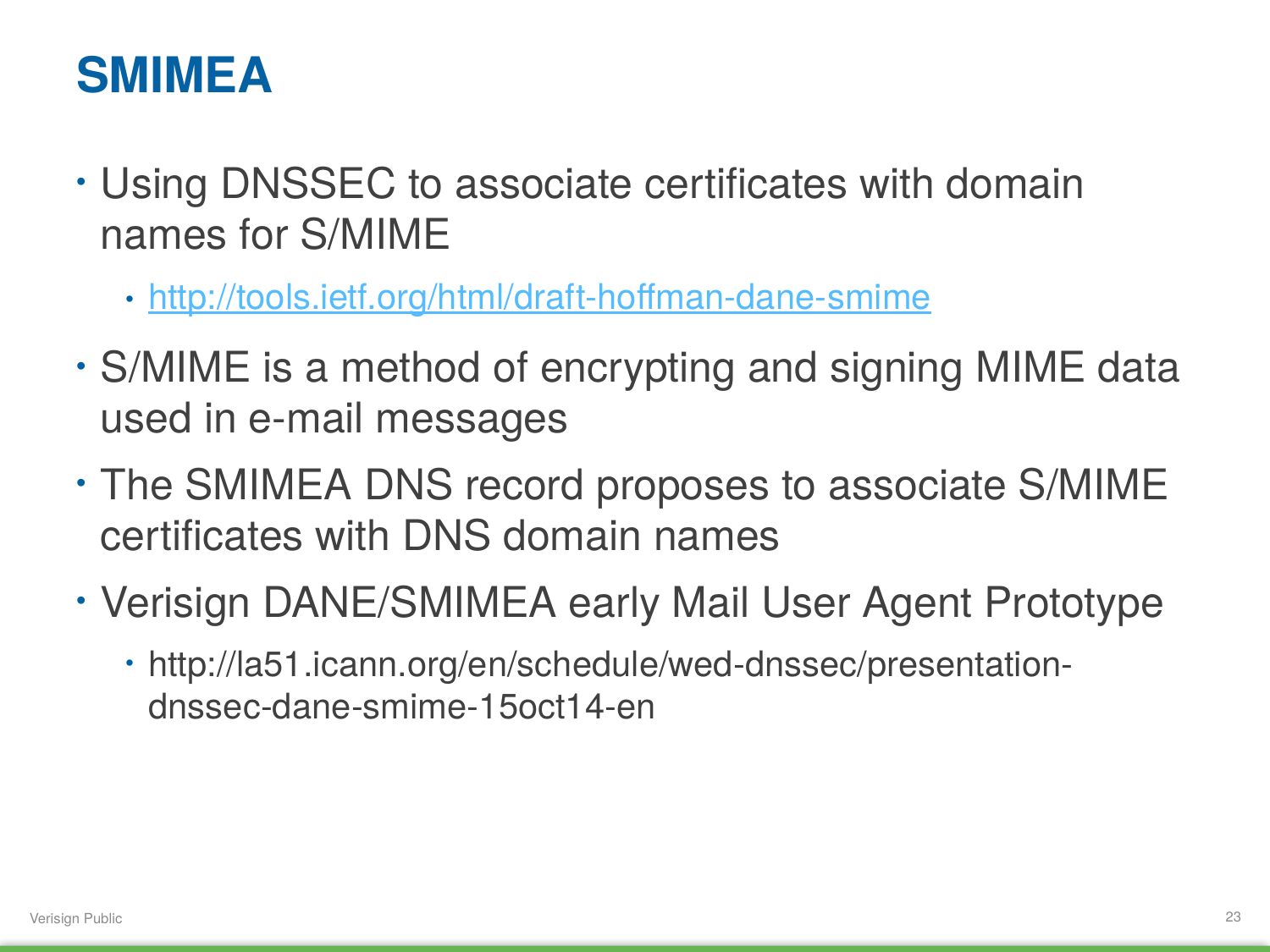

# SMIMEA
Using DNSSEC to associate certificates with domain names for S/MIME
http://tools.ietf.org/html/draft-hoffman-dane-smime
S/MIME is a method of encrypting and signing MIME data used in e-mail messages
The SMIMEA DNS record proposes to associate S/MIME certificates with DNS domain names
Verisign DANE/SMIMEA early Mail User Agent Prototype
http://la51.icann.org/en/schedule/wed-dnssec/presentation-dnssec-dane-smime-15oct14-en

23